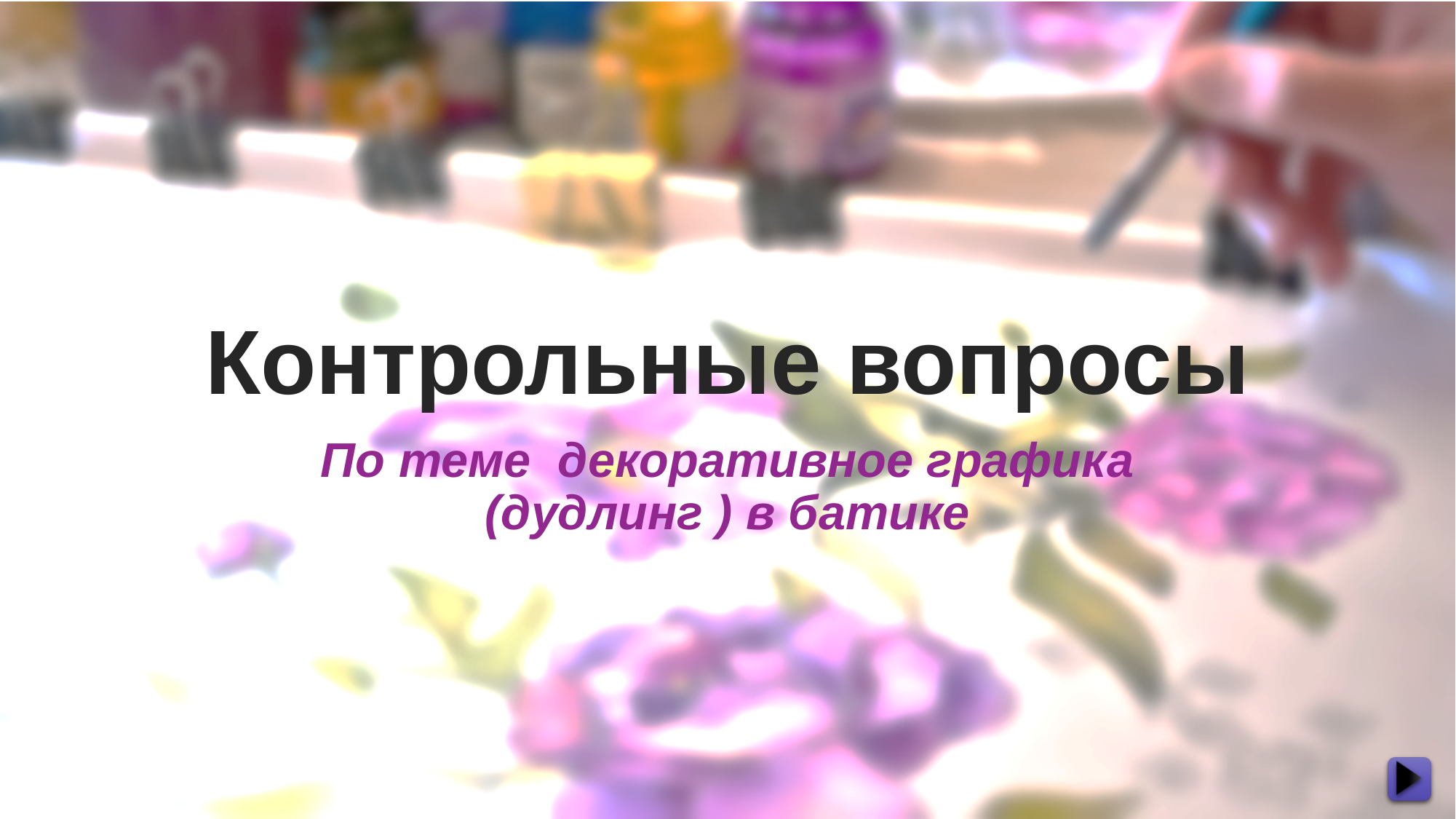

# Контрольные вопросы
По теме  декоративное графика (дудлинг ) в батике